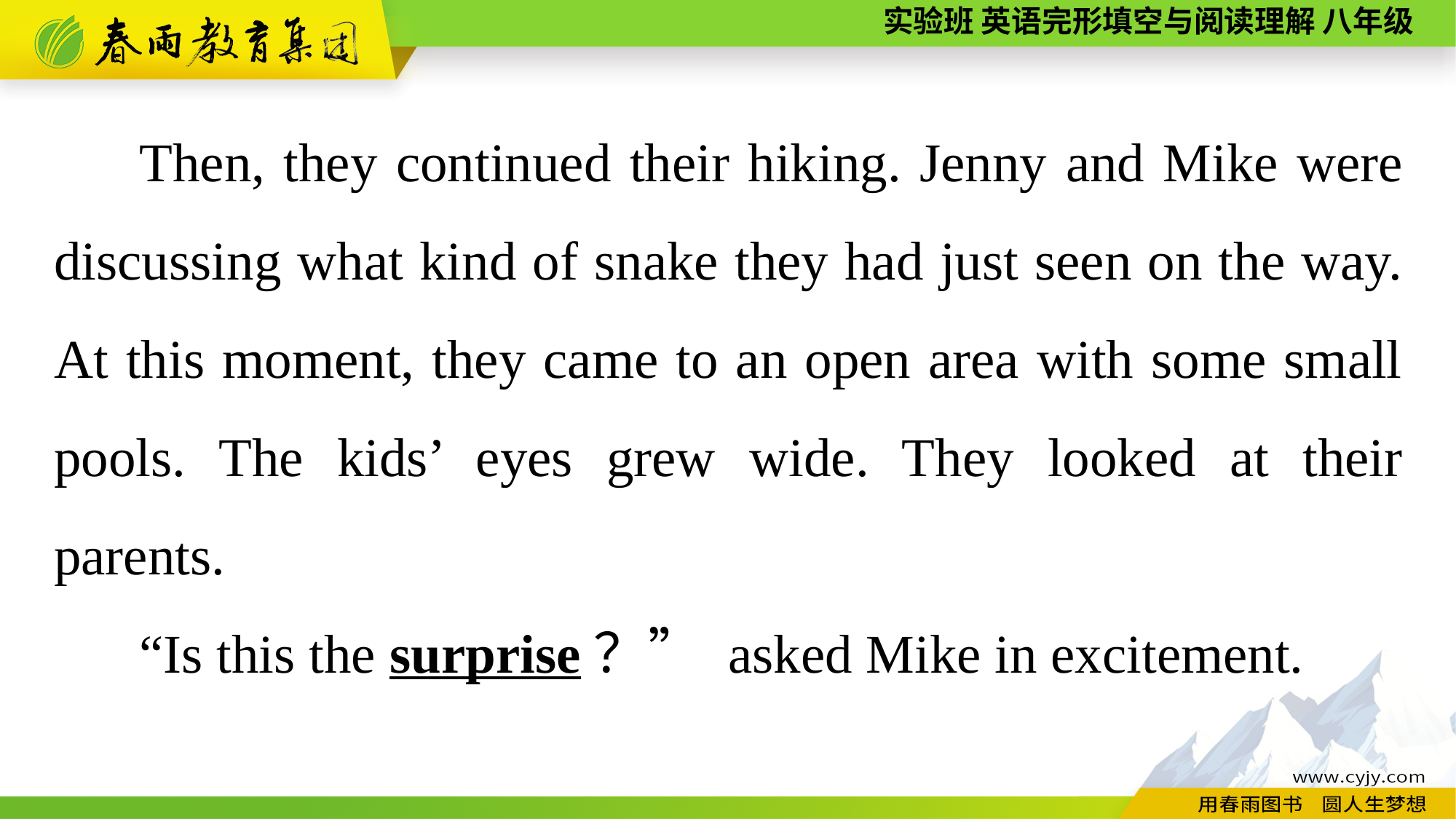

Then, they continued their hiking. Jenny and Mike were discussing what kind of snake they had just seen on the way. At this moment, they came to an open area with some small pools. The kids’ eyes grew wide. They looked at their parents.
“Is this the surprise？” asked Mike in excitement.